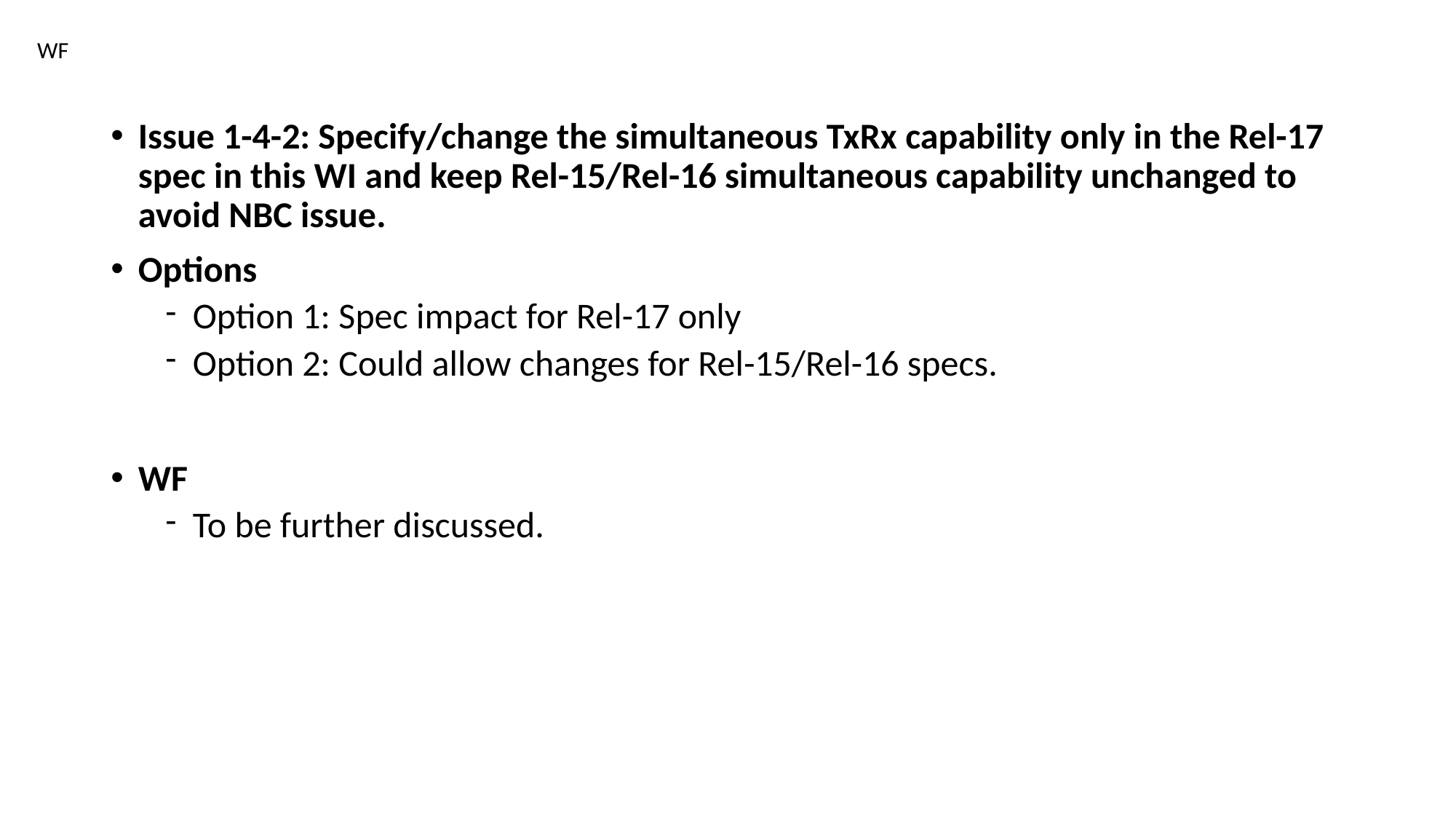

# WF
Issue 1-4-2: Specify/change the simultaneous TxRx capability only in the Rel-17 spec in this WI and keep Rel-15/Rel-16 simultaneous capability unchanged to avoid NBC issue.
Options
Option 1: Spec impact for Rel-17 only
Option 2: Could allow changes for Rel-15/Rel-16 specs.

WF
To be further discussed.